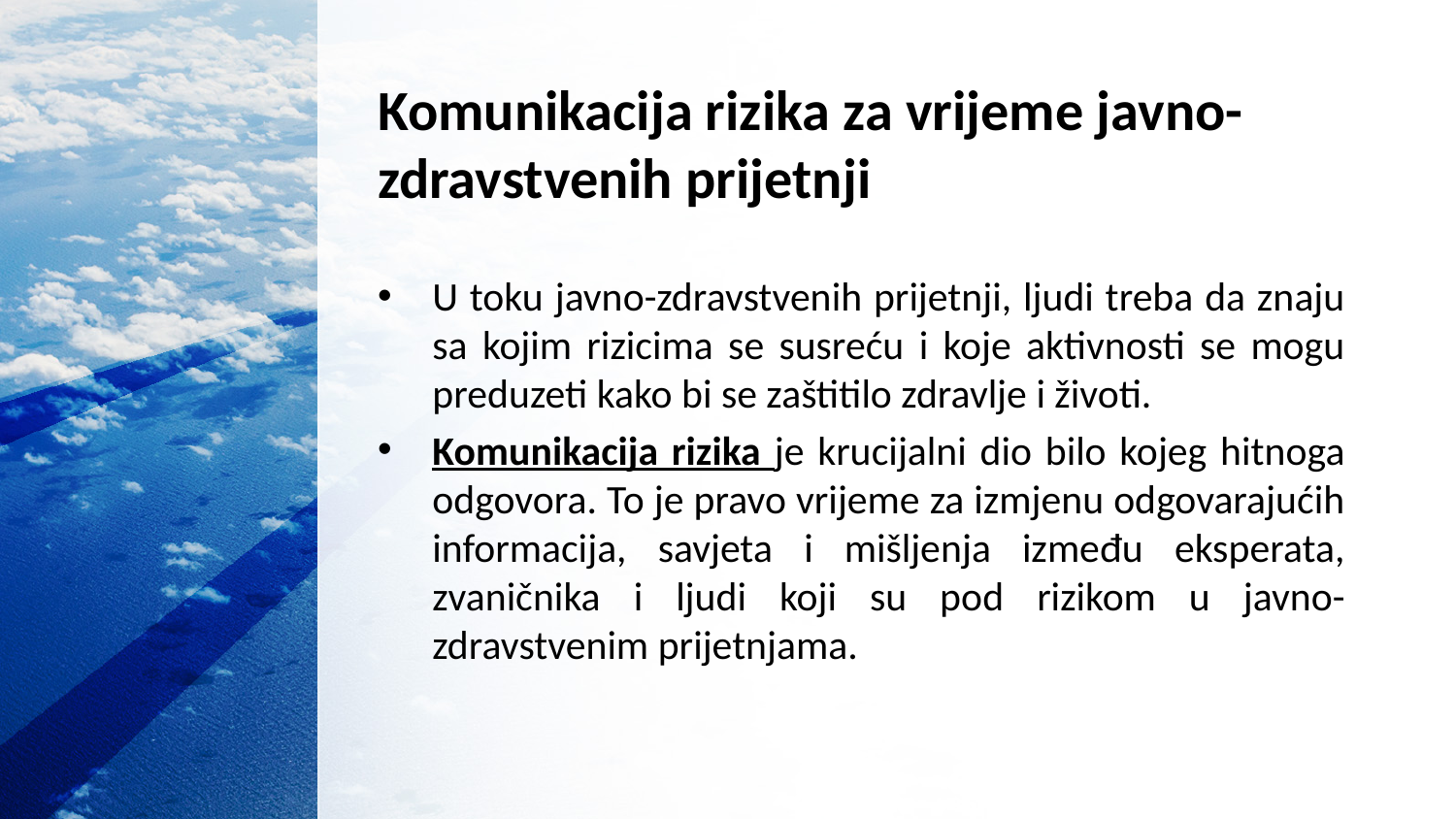

# Komunikacija rizika za vrijeme javno-zdravstvenih prijetnji
U toku javno-zdravstvenih prijetnji, ljudi treba da znaju sa kojim rizicima se susreću i koje aktivnosti se mogu preduzeti kako bi se zaštitilo zdravlje i životi.
Komunikacija rizika je krucijalni dio bilo kojeg hitnoga odgovora. To je pravo vrijeme za izmjenu odgovarajućih informacija, savjeta i mišljenja između eksperata, zvaničnika i ljudi koji su pod rizikom u javno-zdravstvenim prijetnjama.